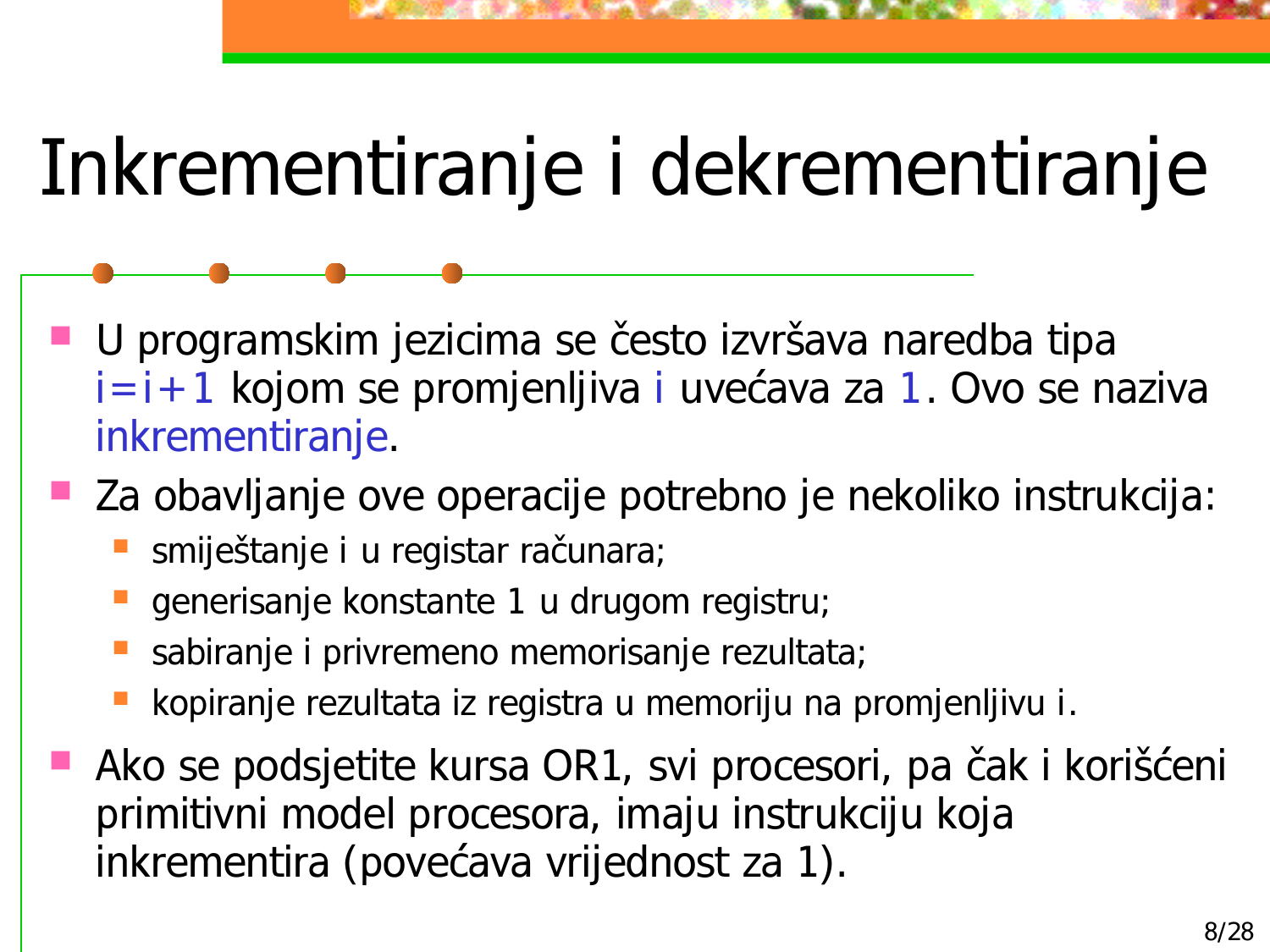

# Inkrementiranje i dekrementiranje
U programskim jezicima se često izvršava naredba tipa i=i+1 kojom se promjenljiva i uvećava za 1. Ovo se naziva inkrementiranje.
Za obavljanje ove operacije potrebno je nekoliko instrukcija:
smiještanje i u registar računara;
generisanje konstante 1 u drugom registru;
sabiranje i privremeno memorisanje rezultata;
kopiranje rezultata iz registra u memoriju na promjenljivu i.
Ako se podsjetite kursa OR1, svi procesori, pa čak i korišćeni primitivni model procesora, imaju instrukciju koja inkrementira (povećava vrijednost za 1).
8/28